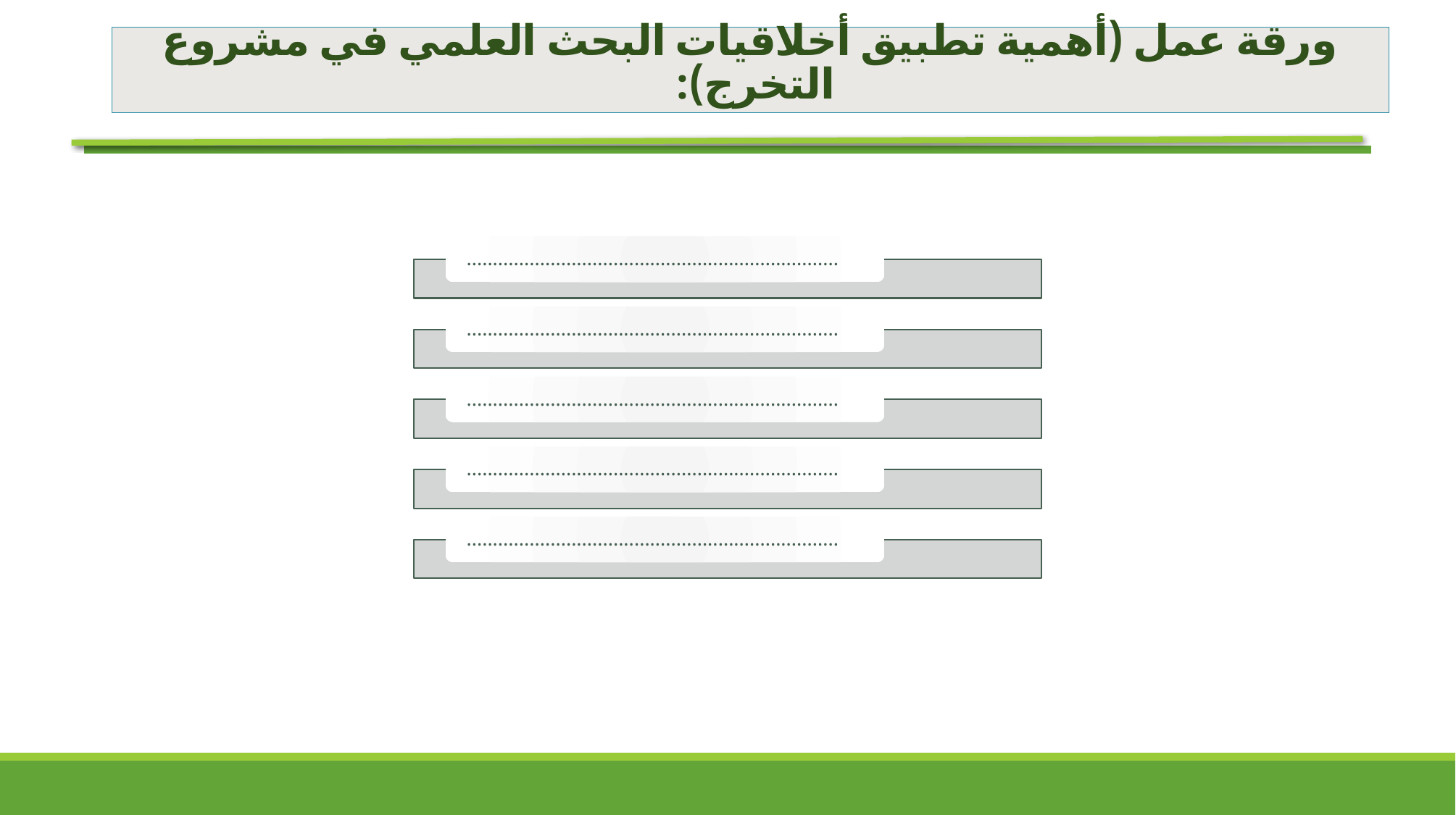

# ورقة عمل (أهمية تطبيق أخلاقيات البحث العلمي في مشروع التخرج):
.......................................................................
.......................................................................
.......................................................................
.......................................................................
.......................................................................